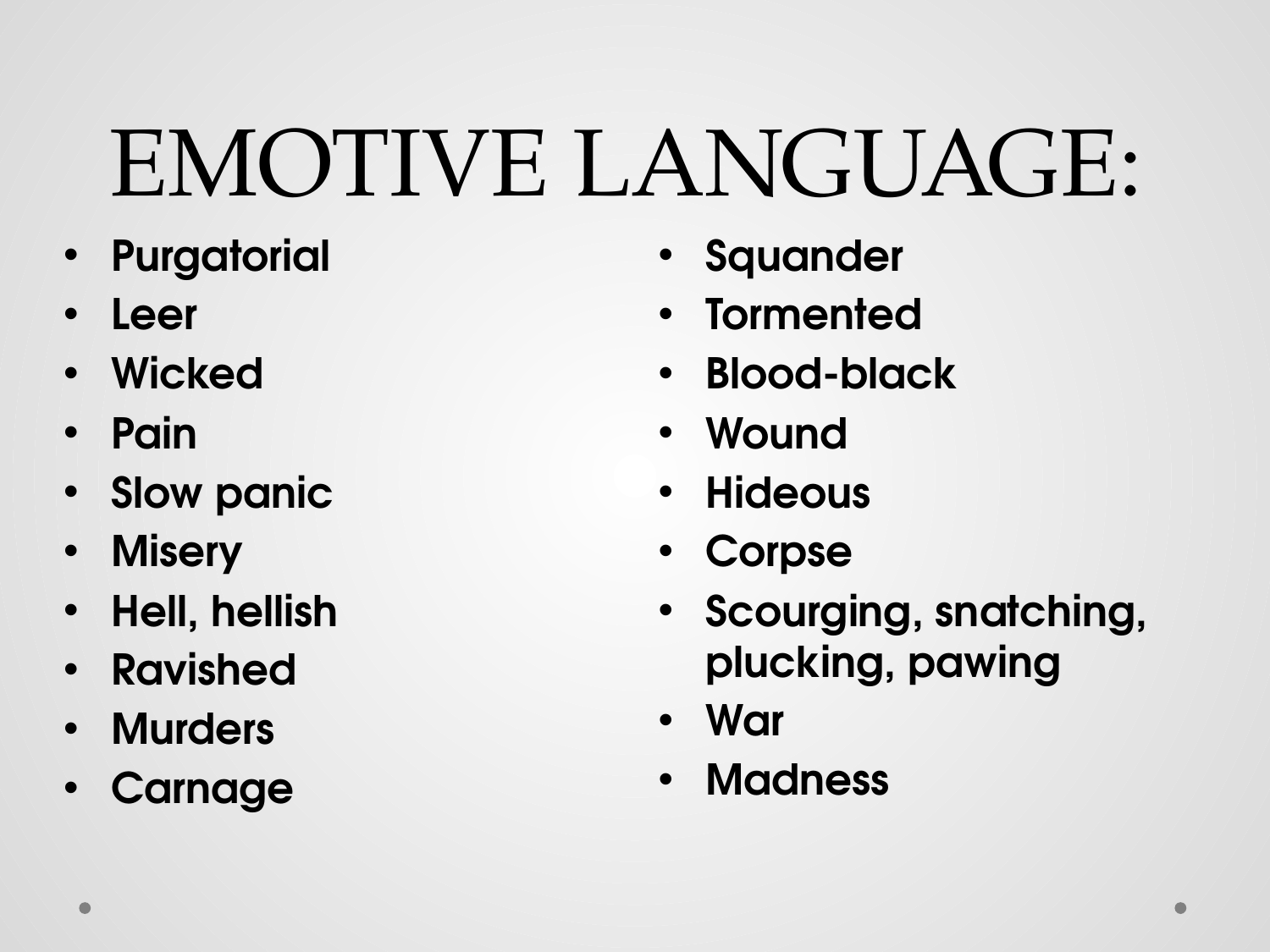

# EMOTIVE LANGUAGE:
Purgatorial
Leer
Wicked
Pain
Slow panic
Misery
Hell, hellish
Ravished
Murders
Carnage

Squander
Tormented
Blood-black
Wound
Hideous
Corpse
Scourging, snatching, plucking, pawing
War
Madness